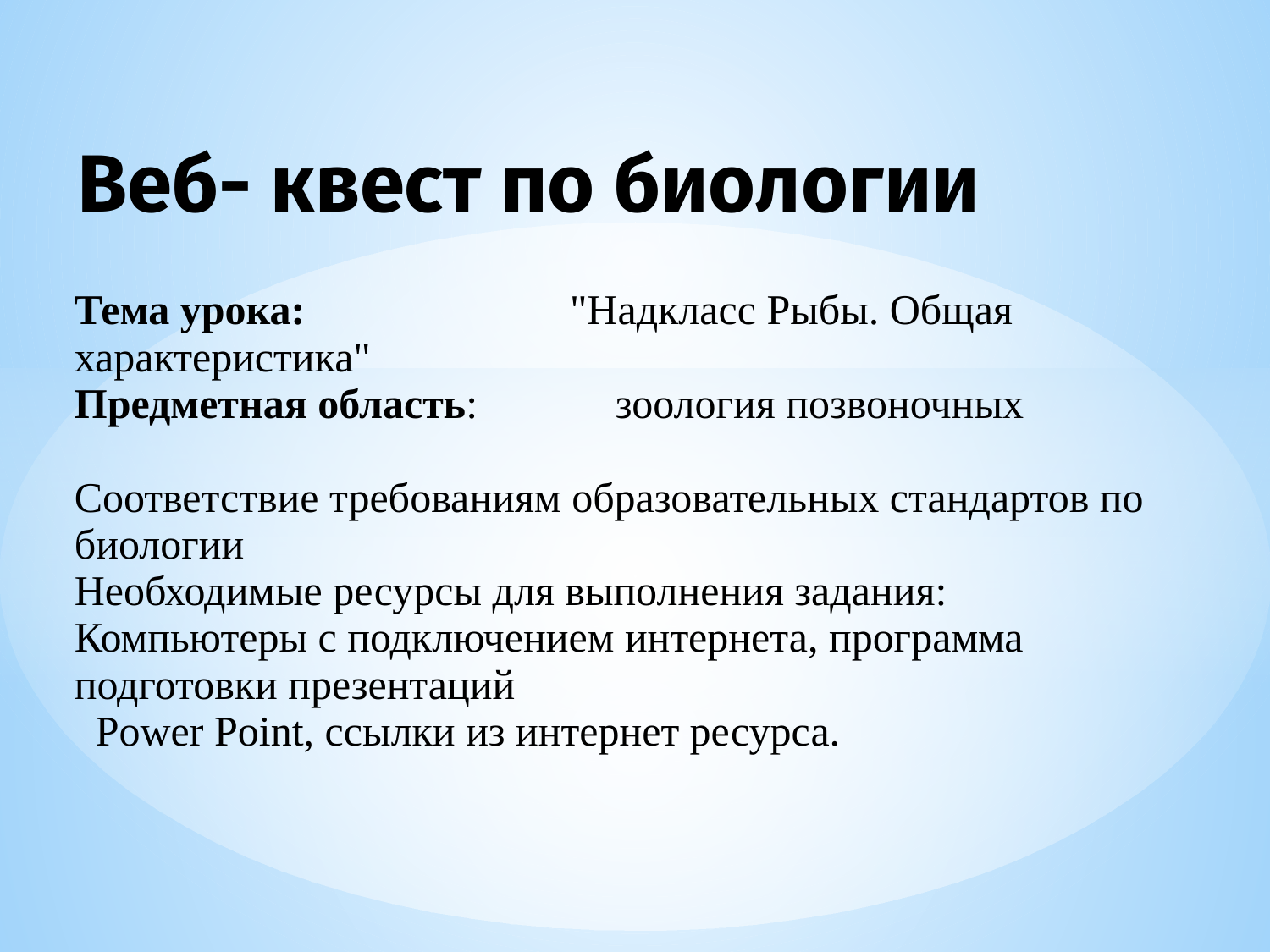

# Веб- квест по биологии
| Тема урока:                         "Надкласс Рыбы. Общая характеристика"  Предметная область:             зоология позвоночных                                             Соответствие требованиям образовательных стандартов по биологии Необходимые ресурсы для выполнения задания:     Компьютеры с подключением интернета, программа подготовки презентаций    Power Point, ссылки из интернет ресурса. |
| --- |